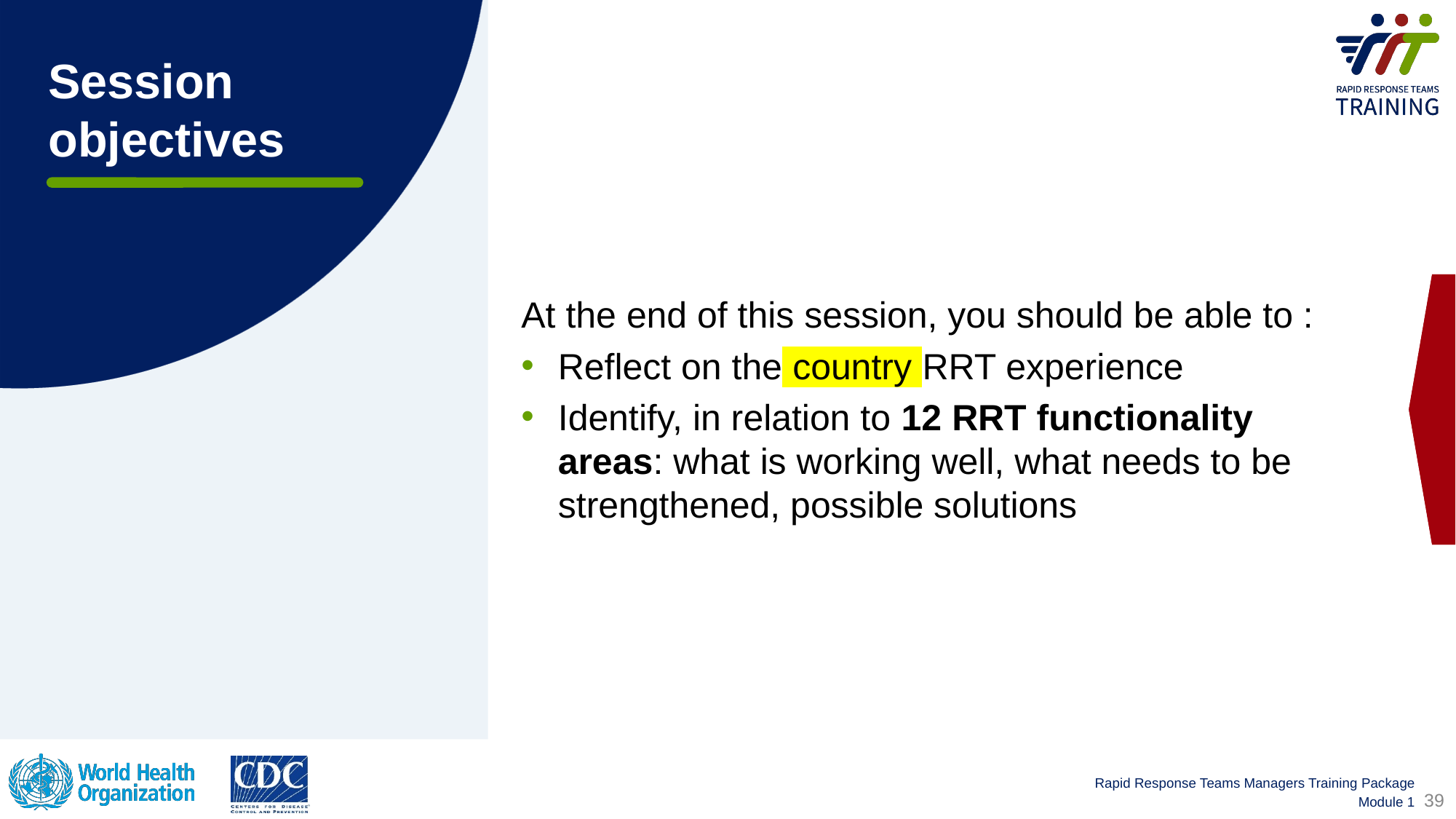

Session objectives

At the end of this session, you should be able to :
Reflect on the country RRT experience
Identify, in relation to 12 RRT functionality areas: what is working well, what needs to be strengthened, possible solutions

39